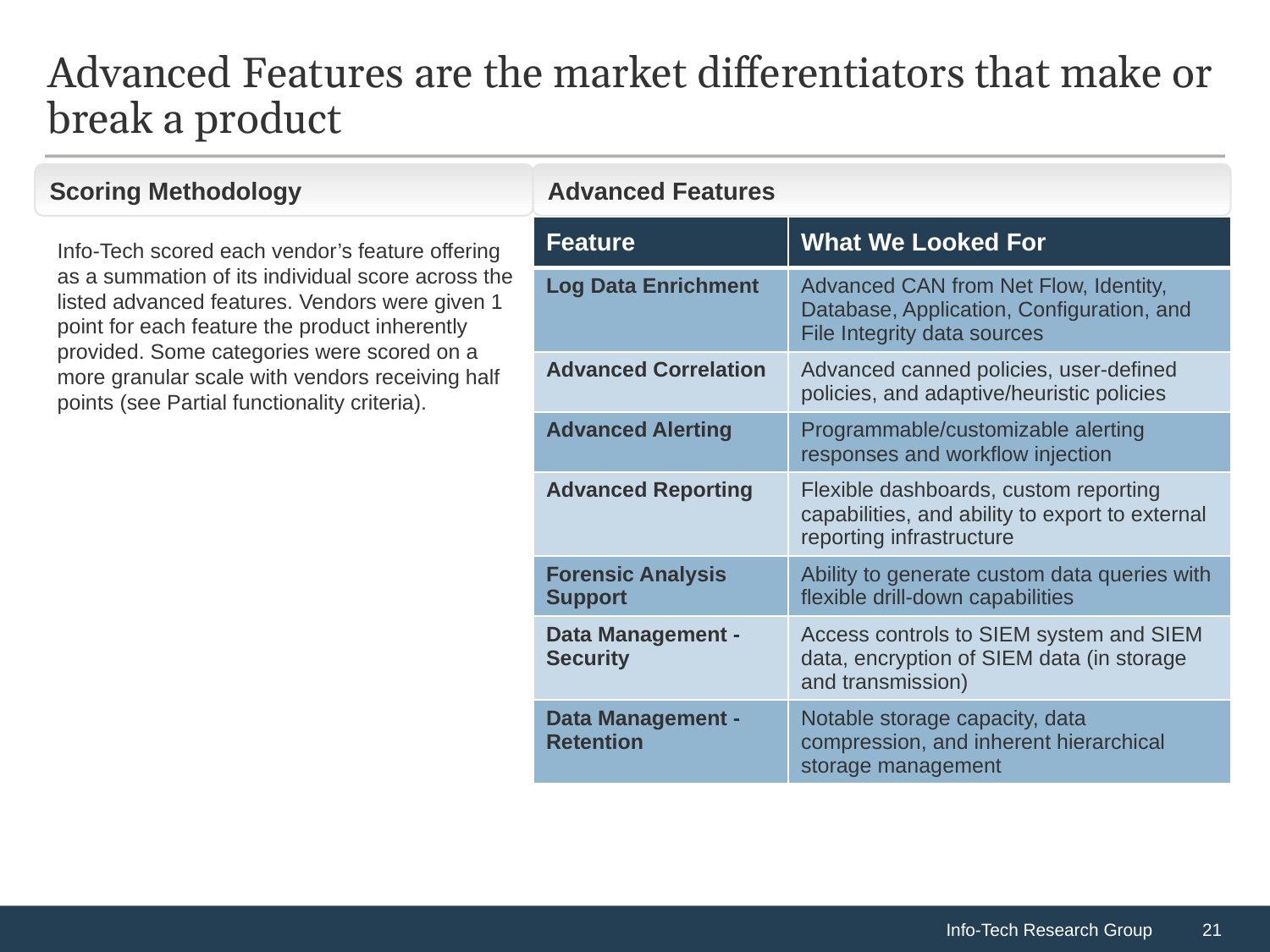

# Advanced Features are the market differentiators that make or break a product
Scoring Methodology
Advanced Features
| Feature | What We Looked For |
| --- | --- |
| Log Data Enrichment | Advanced CAN from Net Flow, Identity, Database, Application, Configuration, and File Integrity data sources |
| Advanced Correlation | Advanced canned policies, user-defined policies, and adaptive/heuristic policies |
| Advanced Alerting | Programmable/customizable alerting responses and workflow injection |
| Advanced Reporting | Flexible dashboards, custom reporting capabilities, and ability to export to external reporting infrastructure |
| Forensic Analysis Support | Ability to generate custom data queries with flexible drill-down capabilities |
| Data Management - Security | Access controls to SIEM system and SIEM data, encryption of SIEM data (in storage and transmission) |
| Data Management - Retention | Notable storage capacity, data compression, and inherent hierarchical storage management |
Info-Tech scored each vendor’s feature offering as a summation of its individual score across the listed advanced features. Vendors were given 1 point for each feature the product inherently provided. Some categories were scored on a more granular scale with vendors receiving half points (see Partial functionality criteria).